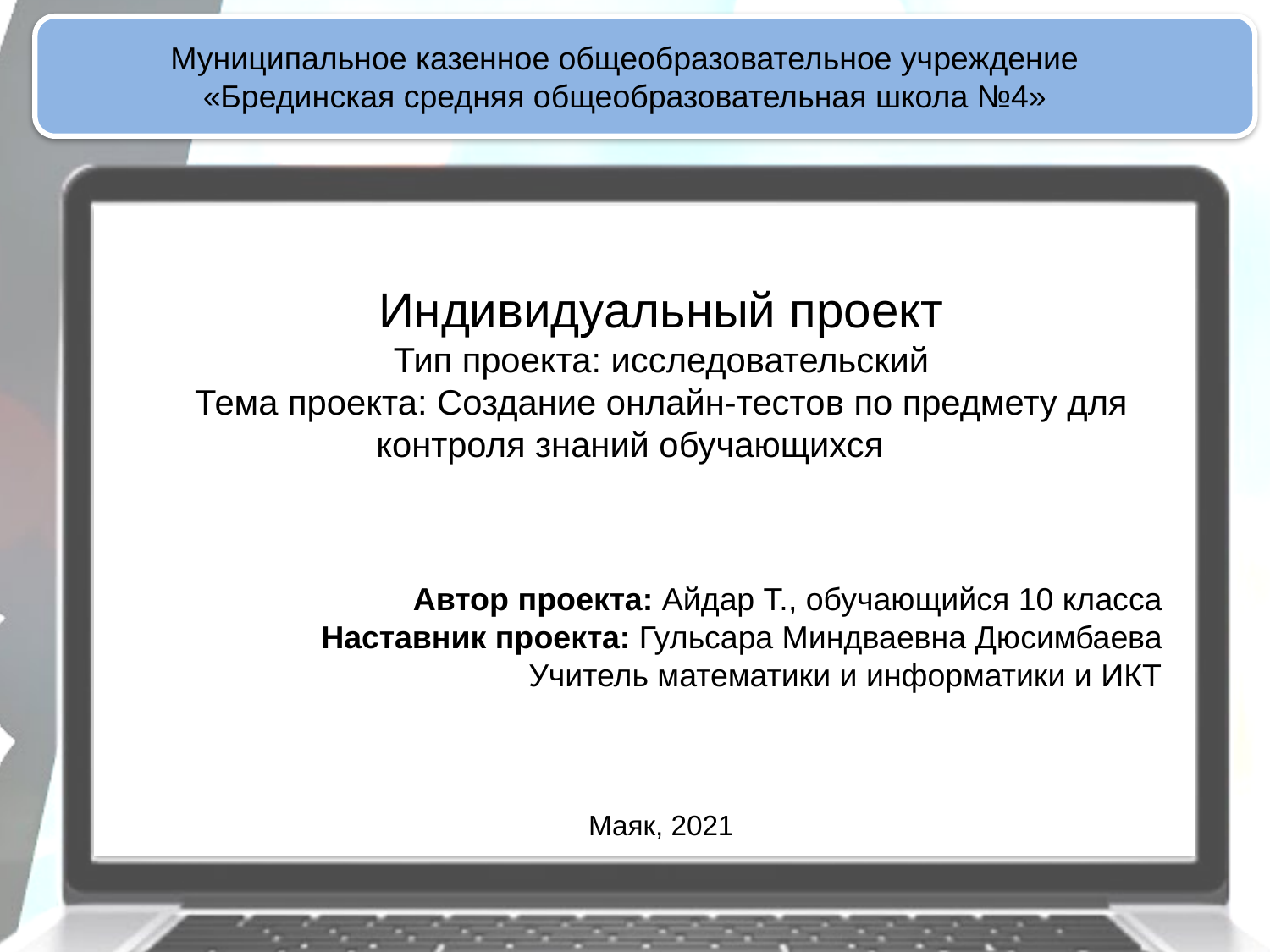

# Муниципальное казенное общеобразовательное учреждение «Брединская средняя общеобразовательная школа №4»

Индивидуальный проект
Тип проекта: исследовательский
Тема проекта: Создание онлайн-тестов по предмету для контроля знаний обучающихся

Автор проекта: Айдар Т., обучающийся 10 класса
Наставник проекта: Гульсара Миндваевна Дюсимбаева
Учитель математики и информатики и ИКТ

Маяк, 2021